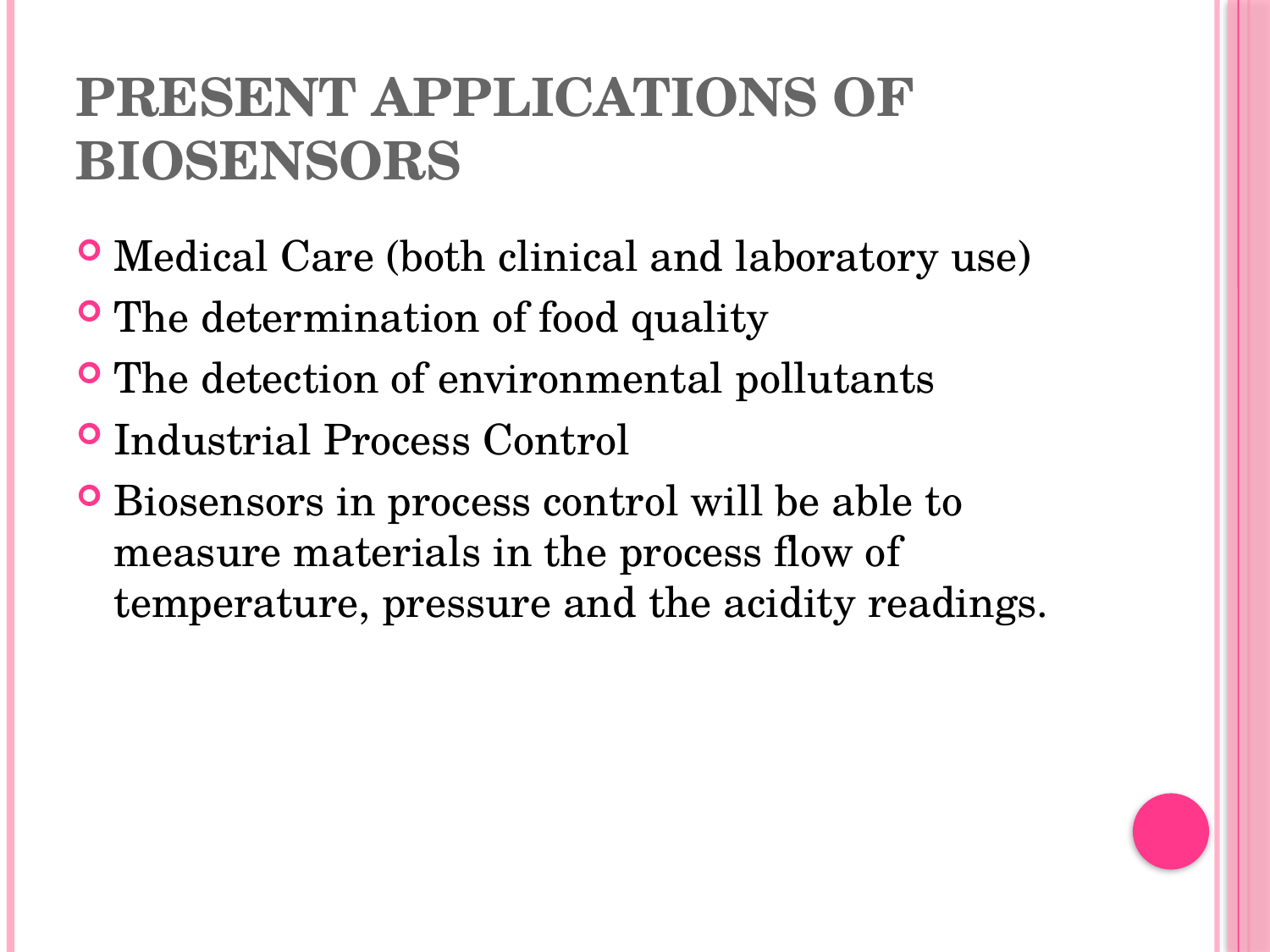

# Present Applications of Biosensors
Medical Care (both clinical and laboratory use)
The determination of food quality
The detection of environmental pollutants
Industrial Process Control
Biosensors in process control will be able to measure materials in the process flow of temperature, pressure and the acidity readings.